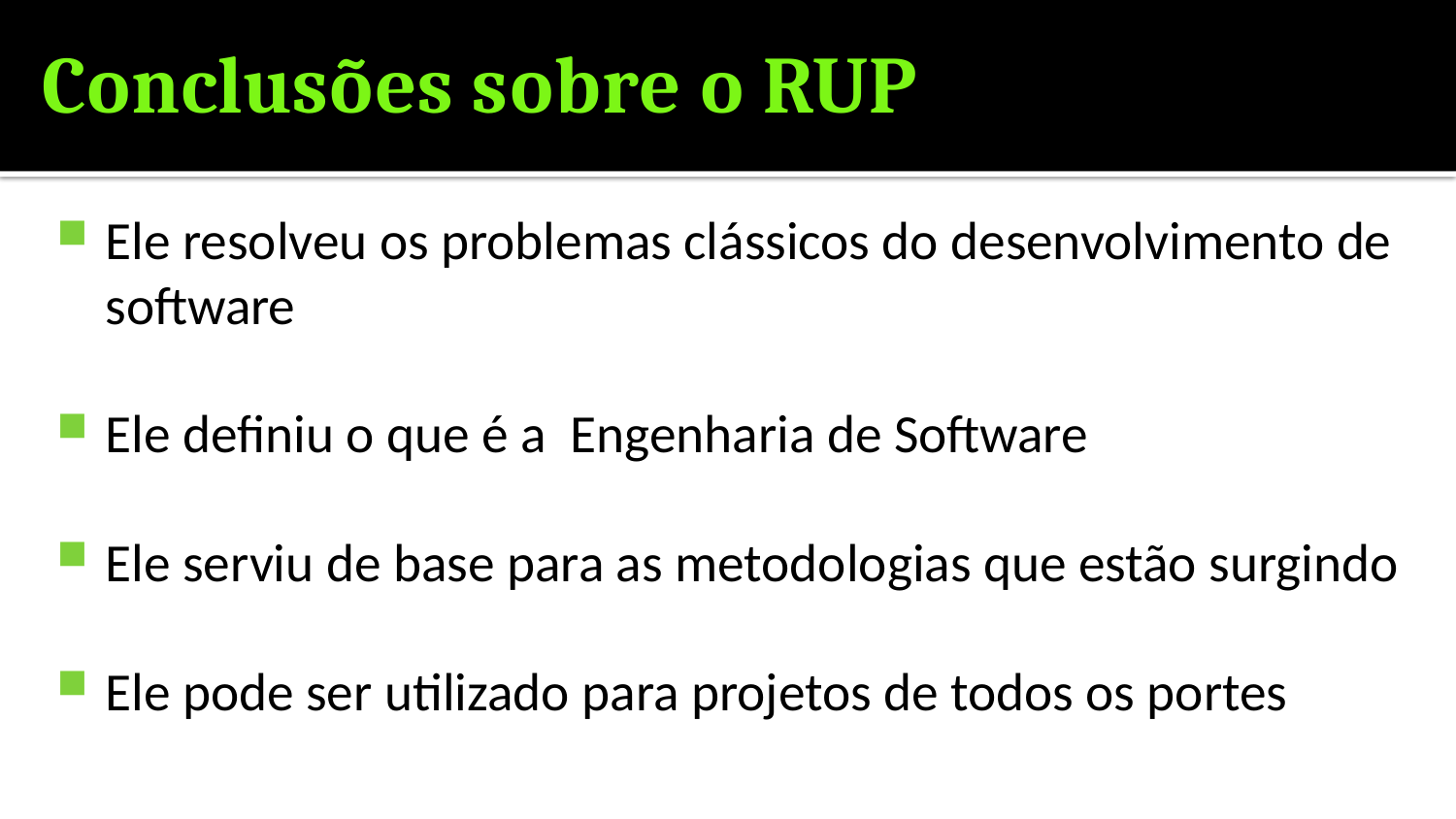

# Conclusões sobre o RUP
Ele resolveu os problemas clássicos do desenvolvimento de software

Ele definiu o que é a  Engenharia de Software

Ele serviu de base para as metodologias que estão surgindo

Ele pode ser utilizado para projetos de todos os portes